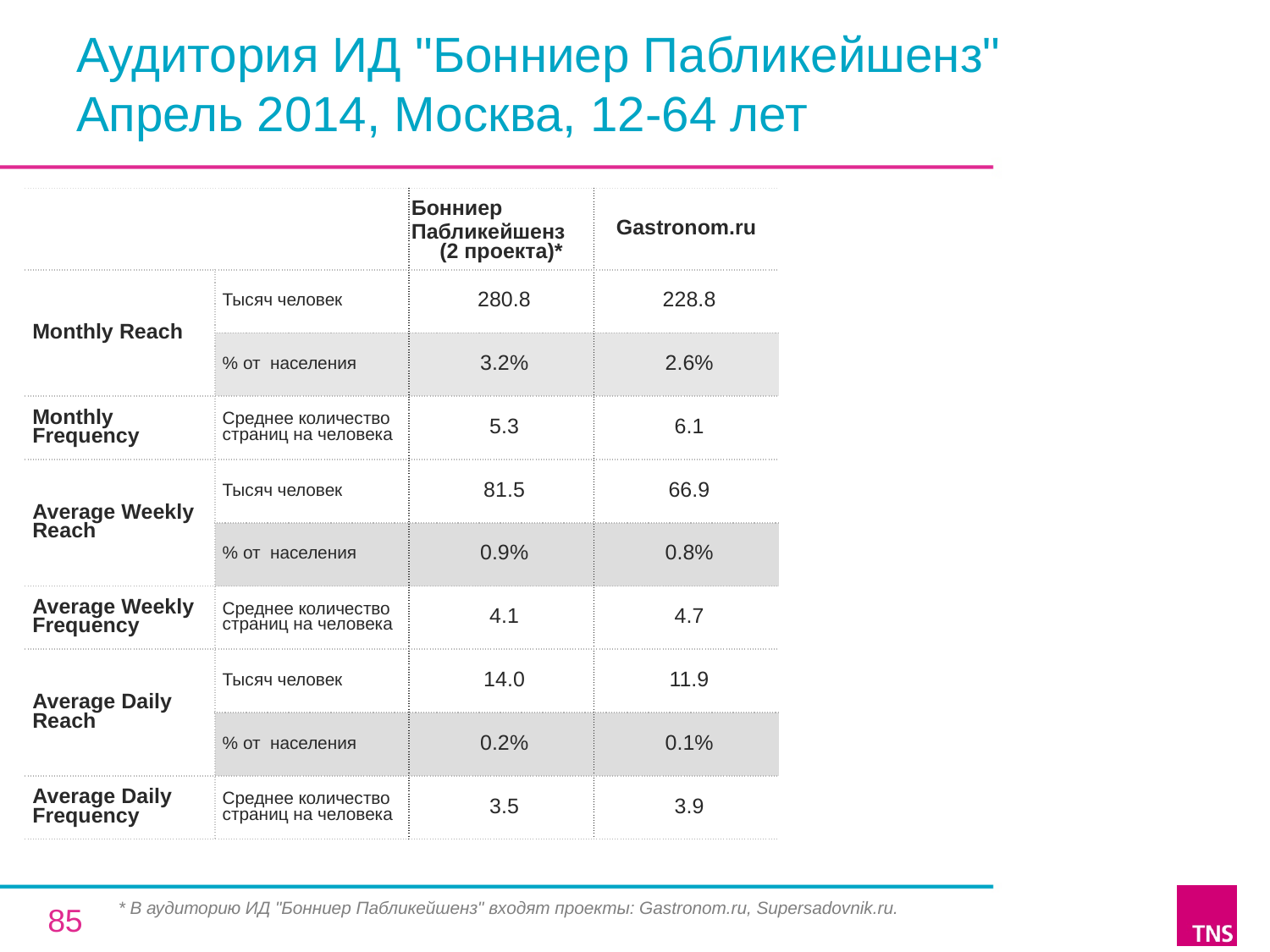

# Аудитория ИД "Бонниер Пабликейшенз" Апрель 2014, Москва, 12-64 лет
|  |  | Бонниер Пабликейшенз (2 проекта)\* | Gastronom.ru |
| --- | --- | --- | --- |
| Monthly Reach | Тысяч человек | 280.8 | 228.8 |
|  | % от населения | 3.2% | 2.6% |
| Monthly Frequency | Среднее количество страниц на человека | 5.3 | 6.1 |
| Average Weekly Reach | Тысяч человек | 81.5 | 66.9 |
|  | % от населения | 0.9% | 0.8% |
| Average Weekly Frequency | Среднее количество страниц на человека | 4.1 | 4.7 |
| Average Daily Reach | Тысяч человек | 14.0 | 11.9 |
|  | % от населения | 0.2% | 0.1% |
| Average Daily Frequency | Среднее количество страниц на человека | 3.5 | 3.9 |
* В аудиторию ИД "Бонниер Пабликейшенз" входят проекты: Gastronom.ru, Supersadovnik.ru.
85